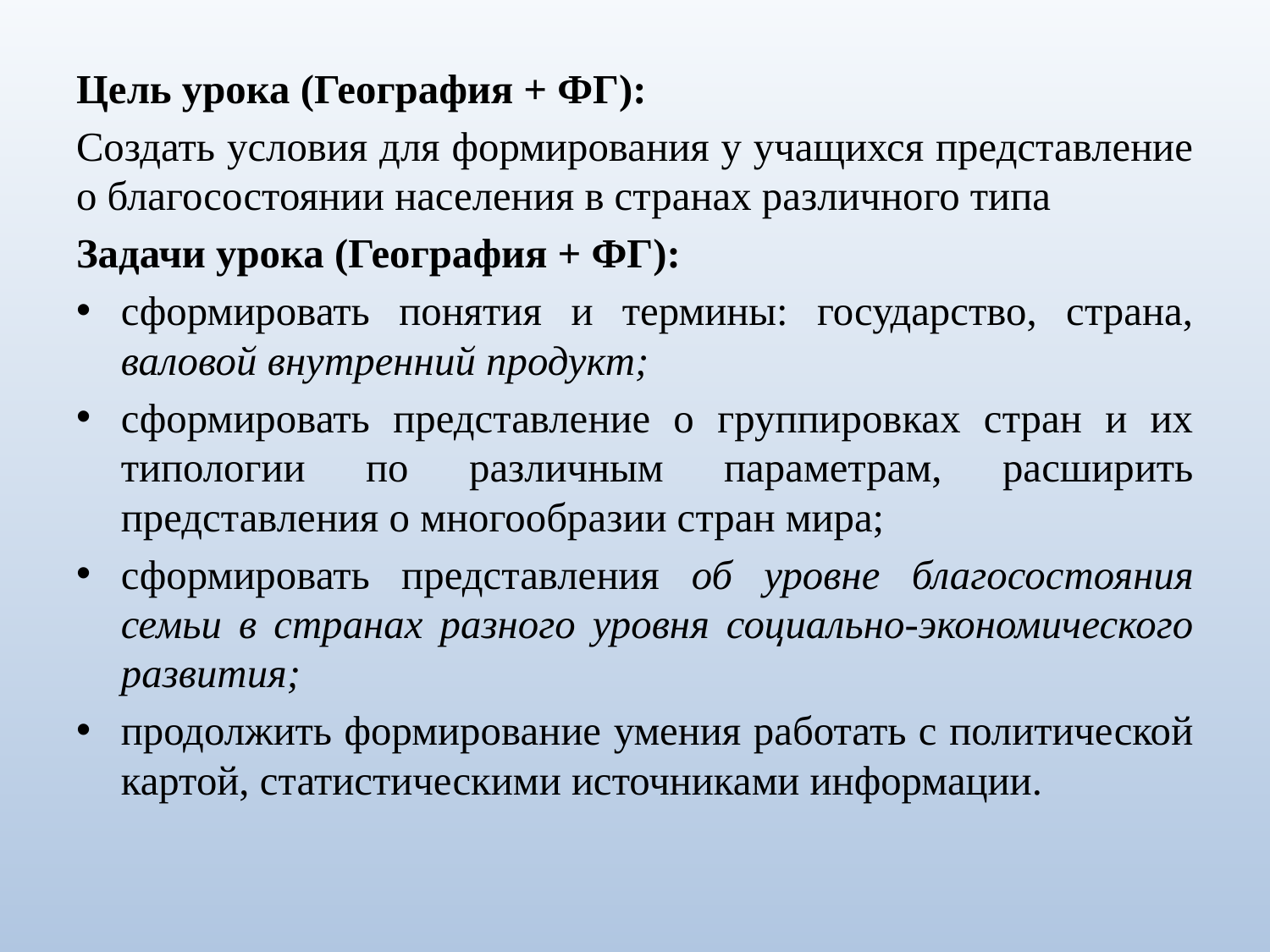

Цель урока (География + ФГ):
Создать условия для формирования у учащихся представление о благосостоянии населения в странах различного типа
Задачи урока (География + ФГ):
сформировать понятия и термины: государство, страна, валовой внутренний продукт;
сформировать представление о группировках стран и их типологии по различным параметрам, расширить представления о многообразии стран мира;
сформировать представления об уровне благосостояния семьи в странах разного уровня социально-экономического развития;
продолжить формирование умения работать с политической картой, статистическими источниками информации.